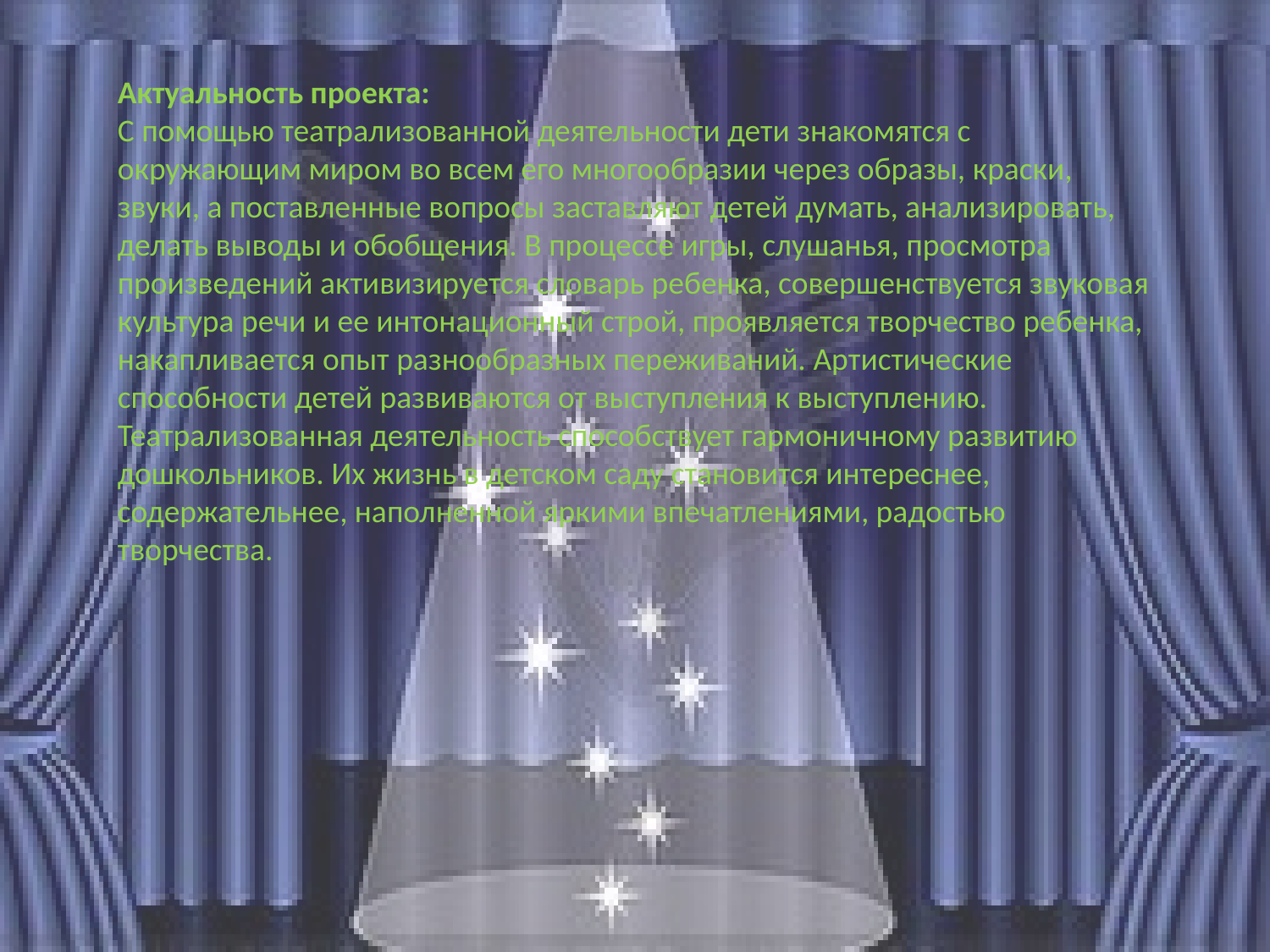

Актуальность проекта:
С помощью театрализованной деятельности дети знакомятся с окружающим миром во всем его многообразии через образы, краски, звуки, а поставленные вопросы заставляют детей думать, анализировать, делать выводы и обобщения. В процессе игры, слушанья, просмотра произведений активизируется словарь ребенка, совершенствуется звуковая культура речи и ее интонационный строй, проявляется творчество ребенка, накапливается опыт разнообразных переживаний. Артистические способности детей развиваются от выступления к выступлению. Театрализованная деятельность способствует гармоничному развитию дошкольников. Их жизнь в детском саду становится интереснее, содержательнее, наполненной яркими впечатлениями, радостью творчества.